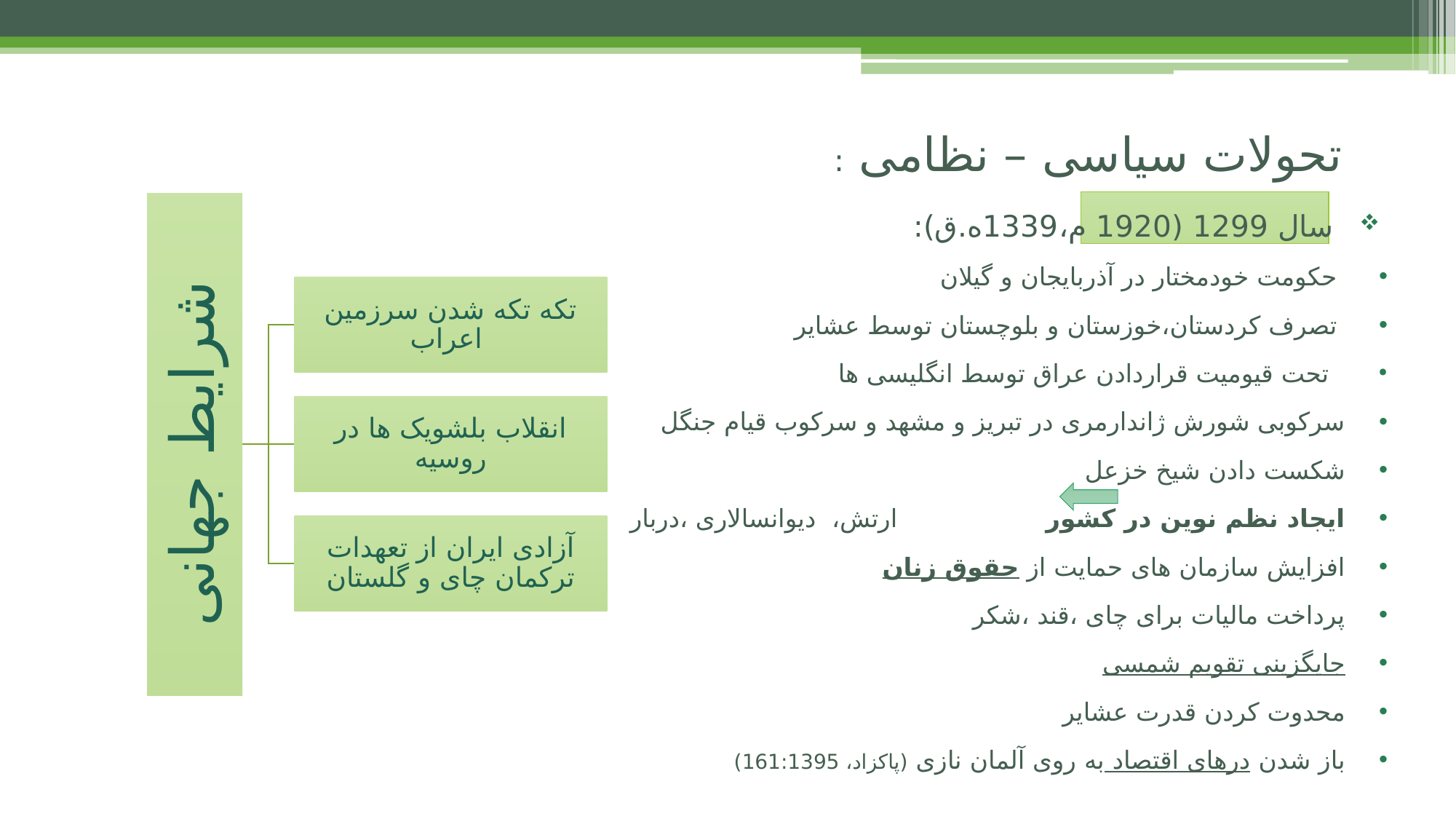

# تحولات سیاسی – نظامی :
  سال 1299 (1920 م،1339ه.ق):
 حکومت خودمختار در آذربایجان و گیلان
 تصرف کردستان،خوزستان و بلوچستان توسط عشایر
  تحت قیومیت قراردادن عراق توسط انگلیسی ها
سرکوبی شورش ژاندارمری در تبریز و مشهد و سرکوب قیام جنگل
شکست دادن شیخ خزعل
ایجاد نظم نوین در کشور                 ارتش،  دیوانسالاری ،دربار
افزایش سازمان های حمایت از حقوق زنان
پرداخت مالیات برای چای ،قند ،شکر
جایگزینی تقویم شمسی
محدوت کردن قدرت عشایر
باز شدن درهای اقتصاد به روی آلمان نازی (پاکزاد، 161:1395)

شرایط جهانی
تکه تکه شدن سرزمین اعراب
انقلاب بلشویک ها در روسیه
آزادی ایران از تعهدات ترکمان چای و گلستان